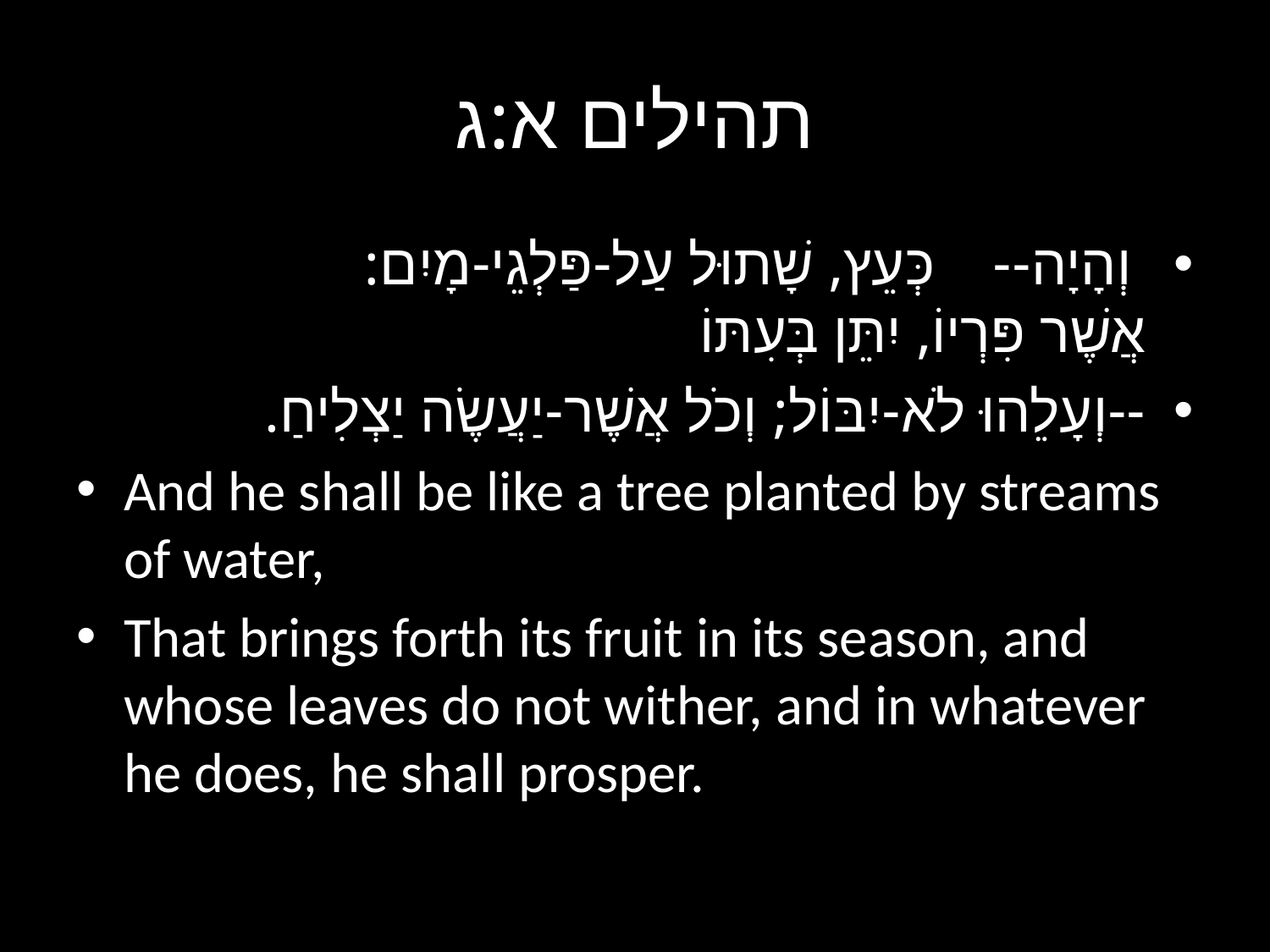

# תהילים א:ג
 וְהָיָה--    כְּעֵץ, שָׁתוּל עַל-פַּלְגֵי-מָיִם:
אֲשֶׁר פִּרְיוֹ, יִתֵּן בְּעִתּוֹ
--וְעָלֵהוּ לֹא-יִבּוֹל; וְכֹל אֲשֶׁר-יַעֲשֶׂה יַצְלִיחַ.
And he shall be like a tree planted by streams of water,
That brings forth its fruit in its season, and whose leaves do not wither, and in whatever he does, he shall prosper.